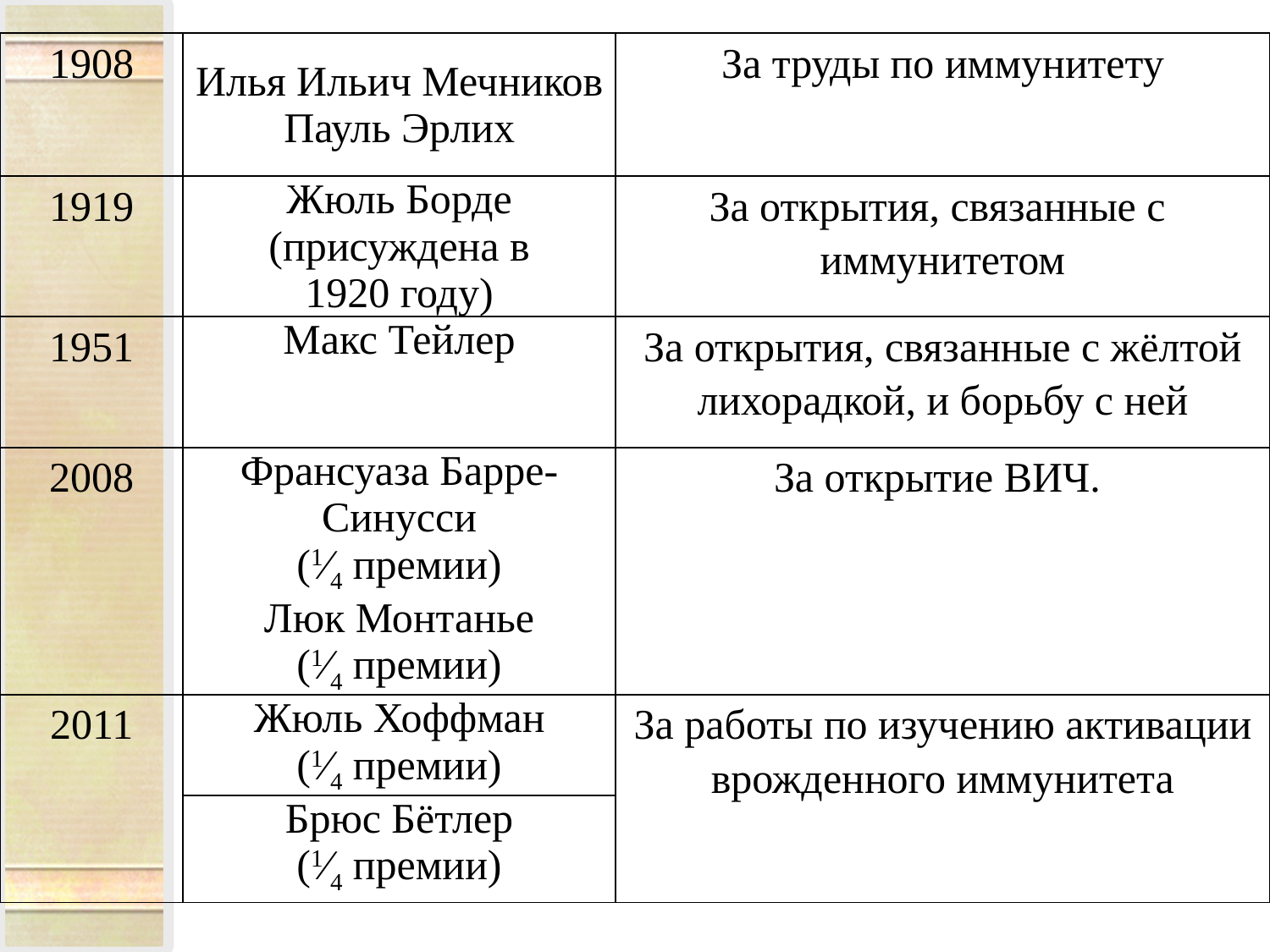

| 1908 | Илья Ильич Мечников Пауль Эрлих | За труды по иммунитету |
| --- | --- | --- |
| 1919 | Жюль Борде (присуждена в 1920 году) | За открытия, связанные с  иммунитетом |
| 1951 | Макс Тейлер | За открытия, связанные с жёлтой лихорадкой, и борьбу с ней |
| 2008 | Франсуаза Барре-Синусси (1⁄4 премии) Люк Монтанье (1⁄4 премии) | За открытие ВИЧ. |
| 2011 | Жюль Хоффман (1⁄4 премии) | За работы по изучению активации врожденного иммунитета |
|  | Брюс Бётлер (1⁄4 премии) |  |